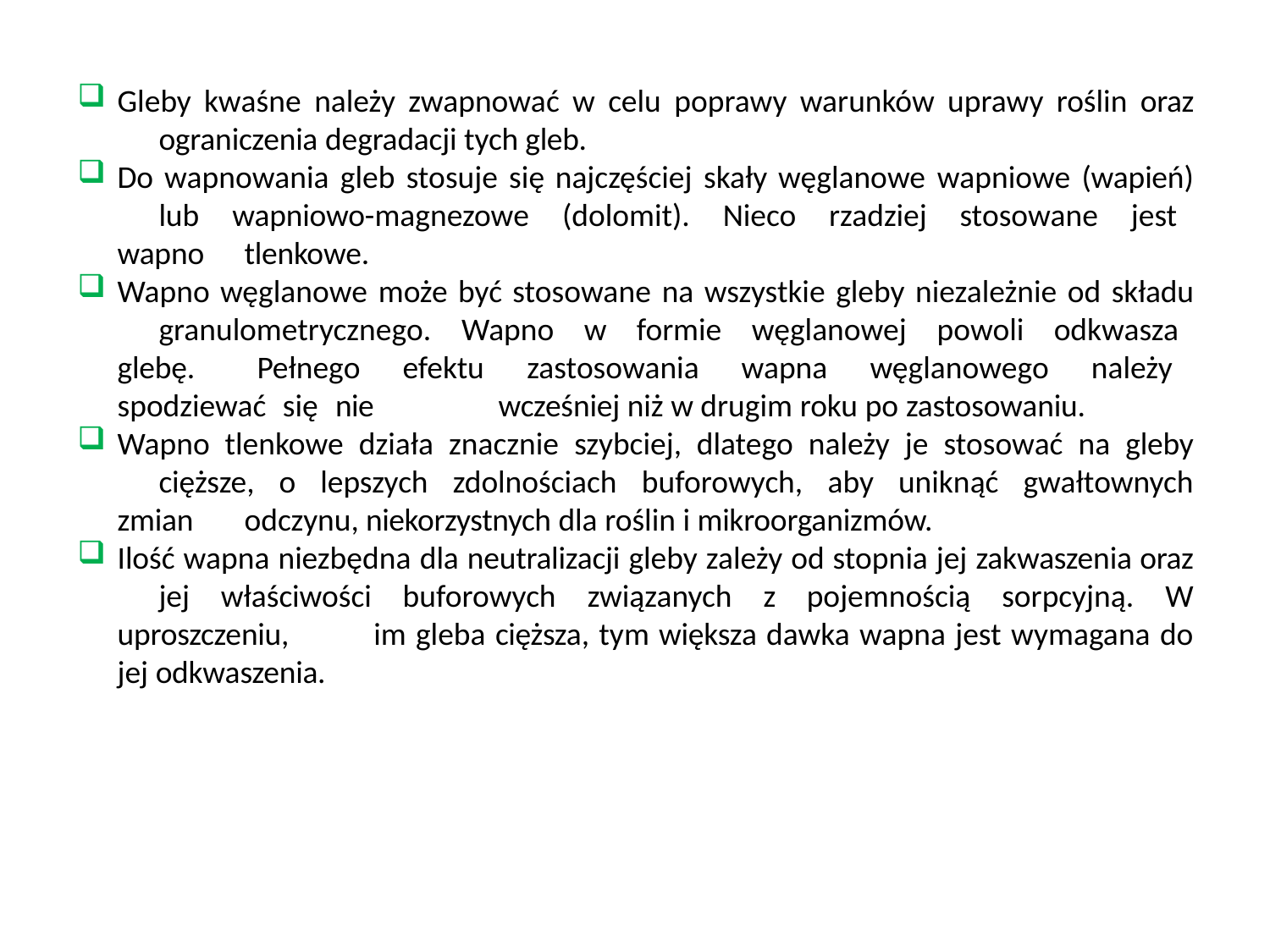

Gleby kwaśne należy zwapnować w celu poprawy warunków uprawy roślin oraz 	ograniczenia degradacji tych gleb.
Do wapnowania gleb stosuje się najczęściej skały węglanowe wapniowe (wapień) 	lub  wapniowo-magnezowe  (dolomit).  Nieco  rzadziej  stosowane  jest  wapno 	tlenkowe.
Wapno węglanowe może być stosowane na wszystkie gleby niezależnie od składu 	granulometrycznego.  Wapno  w  formie  węglanowej  powoli  odkwasza  glebę. 	Pełnego  efektu  zastosowania  wapna  węglanowego  należy  spodziewać  się  nie 	wcześniej niż w drugim roku po zastosowaniu.
Wapno tlenkowe działa znacznie szybciej, dlatego należy je stosować na gleby 	cięższe, o lepszych zdolnościach buforowych, aby uniknąć gwałtownych zmian 	odczynu, niekorzystnych dla roślin i mikroorganizmów.
Ilość wapna niezbędna dla neutralizacji gleby zależy od stopnia jej zakwaszenia oraz 	jej właściwości buforowych związanych z pojemnością sorpcyjną. W uproszczeniu, 	im gleba cięższa, tym większa dawka wapna jest wymagana do jej odkwaszenia.